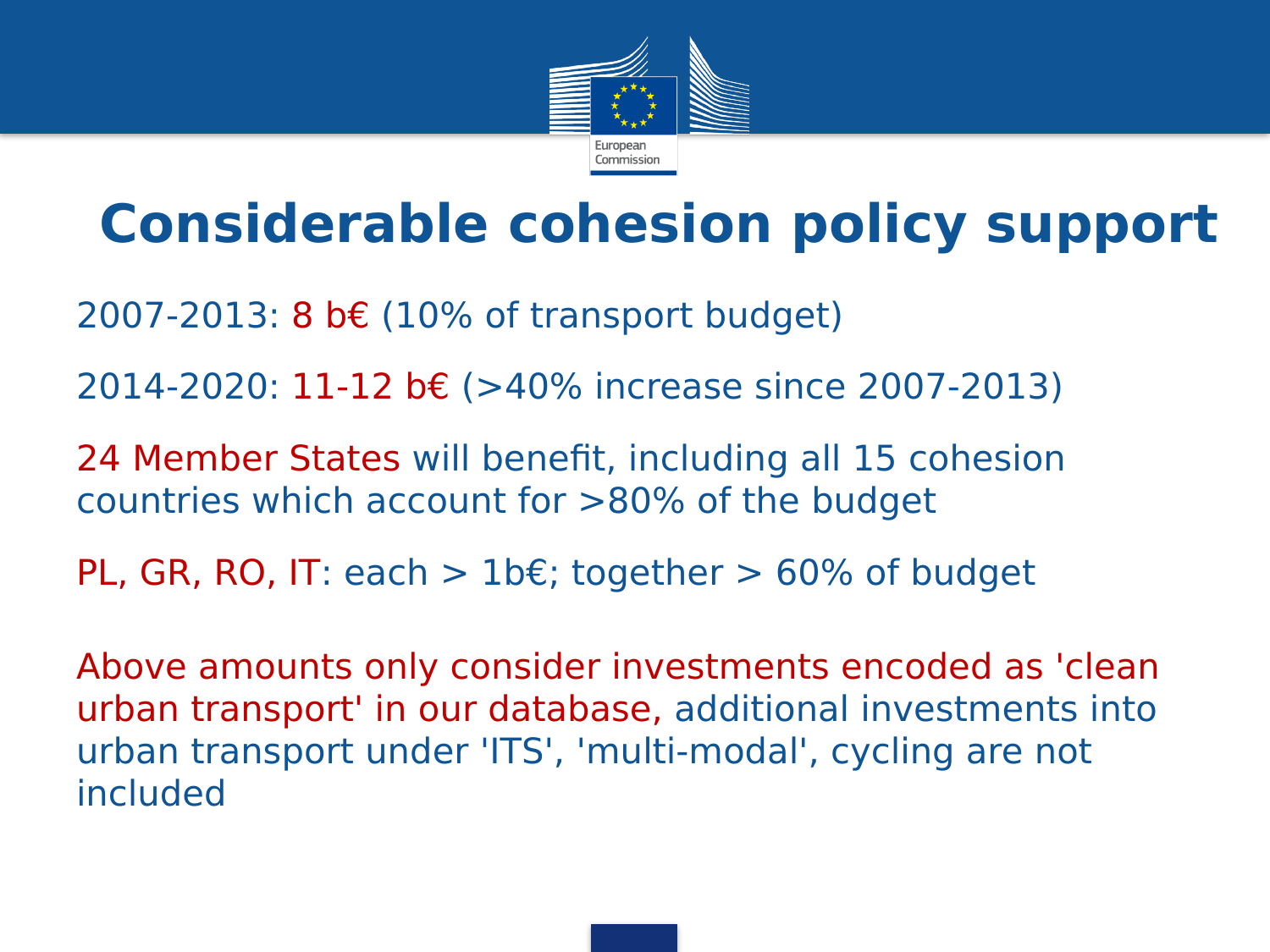

# Considerable cohesion policy support
2007-2013: 8 b€ (10% of transport budget)

2014-2020: 11-12 b€ (>40% increase since 2007-2013)

24 Member States will benefit, including all 15 cohesion countries which account for >80% of the budget

PL, GR, RO, IT: each > 1b€; together > 60% of budget

Above amounts only consider investments encoded as 'clean urban transport' in our database, additional investments into urban transport under 'ITS', 'multi-modal', cycling are not included